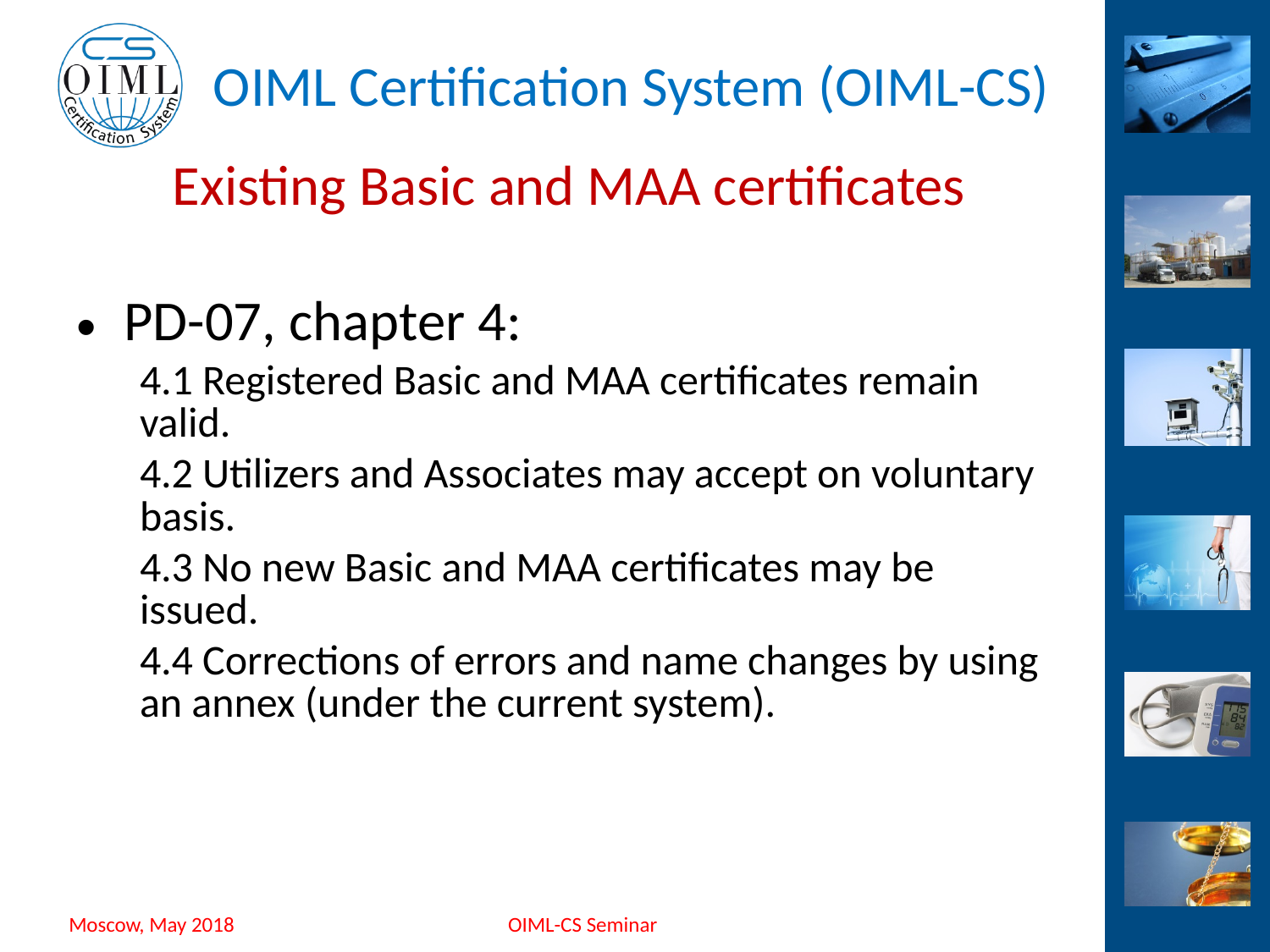

# Existing Basic and MAA certificates
PD-07, chapter 4:
4.1 Registered Basic and MAA certificates remain valid.
4.2 Utilizers and Associates may accept on voluntary basis.
4.3 No new Basic and MAA certificates may be issued.
4.4 Corrections of errors and name changes by using an annex (under the current system).